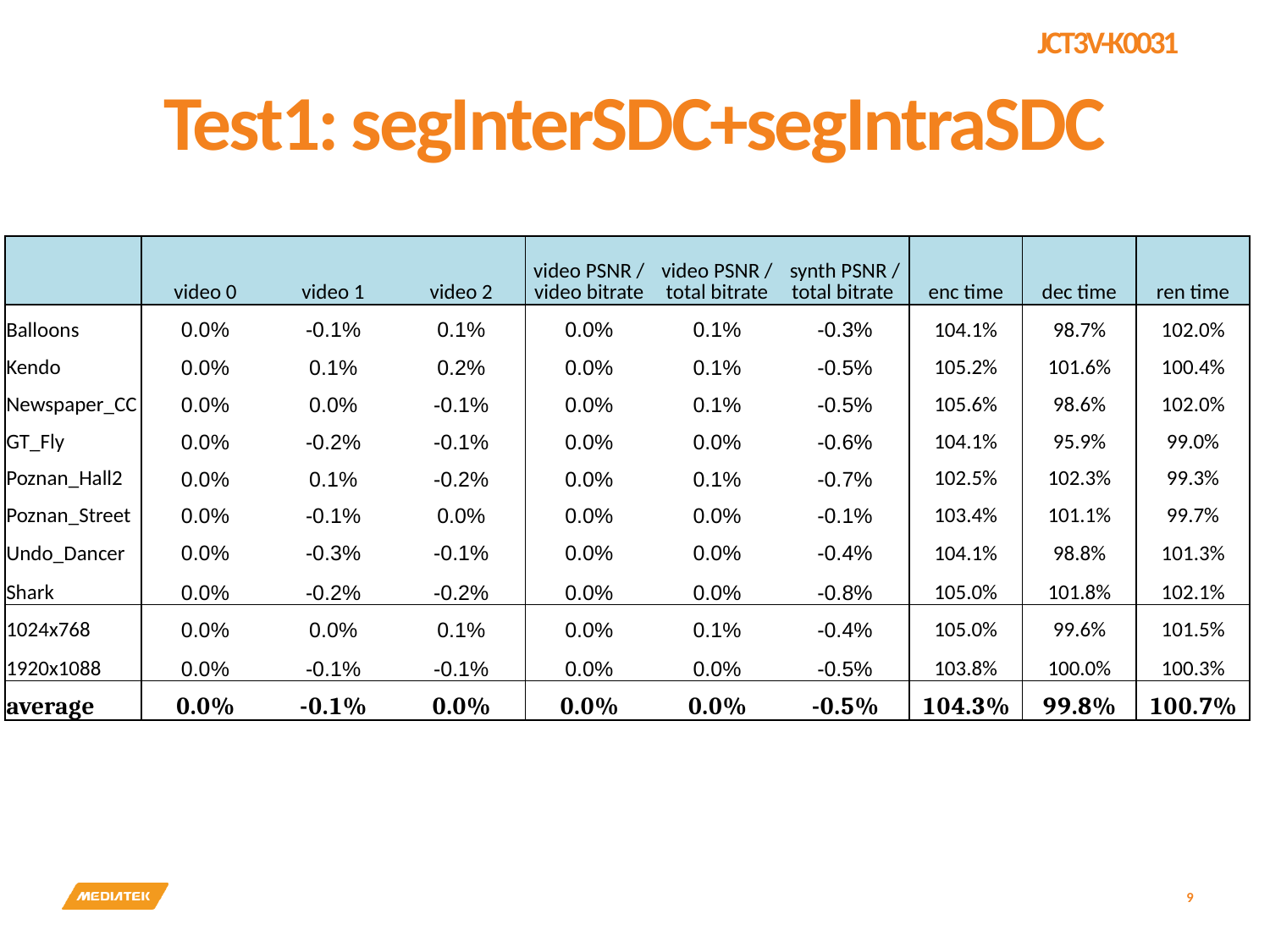

# Test1: segInterSDC+segIntraSDC
|  | video 0 | video 1 | video 2 | video PSNR / video bitrate | video PSNR / total bitrate | synth PSNR / total bitrate | enc time | dec time | ren time |
| --- | --- | --- | --- | --- | --- | --- | --- | --- | --- |
| Balloons | 0.0% | -0.1% | 0.1% | 0.0% | 0.1% | -0.3% | 104.1% | 98.7% | 102.0% |
| Kendo | 0.0% | 0.1% | 0.2% | 0.0% | 0.1% | -0.5% | 105.2% | 101.6% | 100.4% |
| Newspaper\_CC | 0.0% | 0.0% | -0.1% | 0.0% | 0.1% | -0.5% | 105.6% | 98.6% | 102.0% |
| GT\_Fly | 0.0% | -0.2% | -0.1% | 0.0% | 0.0% | -0.6% | 104.1% | 95.9% | 99.0% |
| Poznan\_Hall2 | 0.0% | 0.1% | -0.2% | 0.0% | 0.1% | -0.7% | 102.5% | 102.3% | 99.3% |
| Poznan\_Street | 0.0% | -0.1% | 0.0% | 0.0% | 0.0% | -0.1% | 103.4% | 101.1% | 99.7% |
| Undo\_Dancer | 0.0% | -0.3% | -0.1% | 0.0% | 0.0% | -0.4% | 104.1% | 98.8% | 101.3% |
| Shark | 0.0% | -0.2% | -0.2% | 0.0% | 0.0% | -0.8% | 105.0% | 101.8% | 102.1% |
| 1024x768 | 0.0% | 0.0% | 0.1% | 0.0% | 0.1% | -0.4% | 105.0% | 99.6% | 101.5% |
| 1920x1088 | 0.0% | -0.1% | -0.1% | 0.0% | 0.0% | -0.5% | 103.8% | 100.0% | 100.3% |
| average | 0.0% | -0.1% | 0.0% | 0.0% | 0.0% | -0.5% | 104.3% | 99.8% | 100.7% |
9